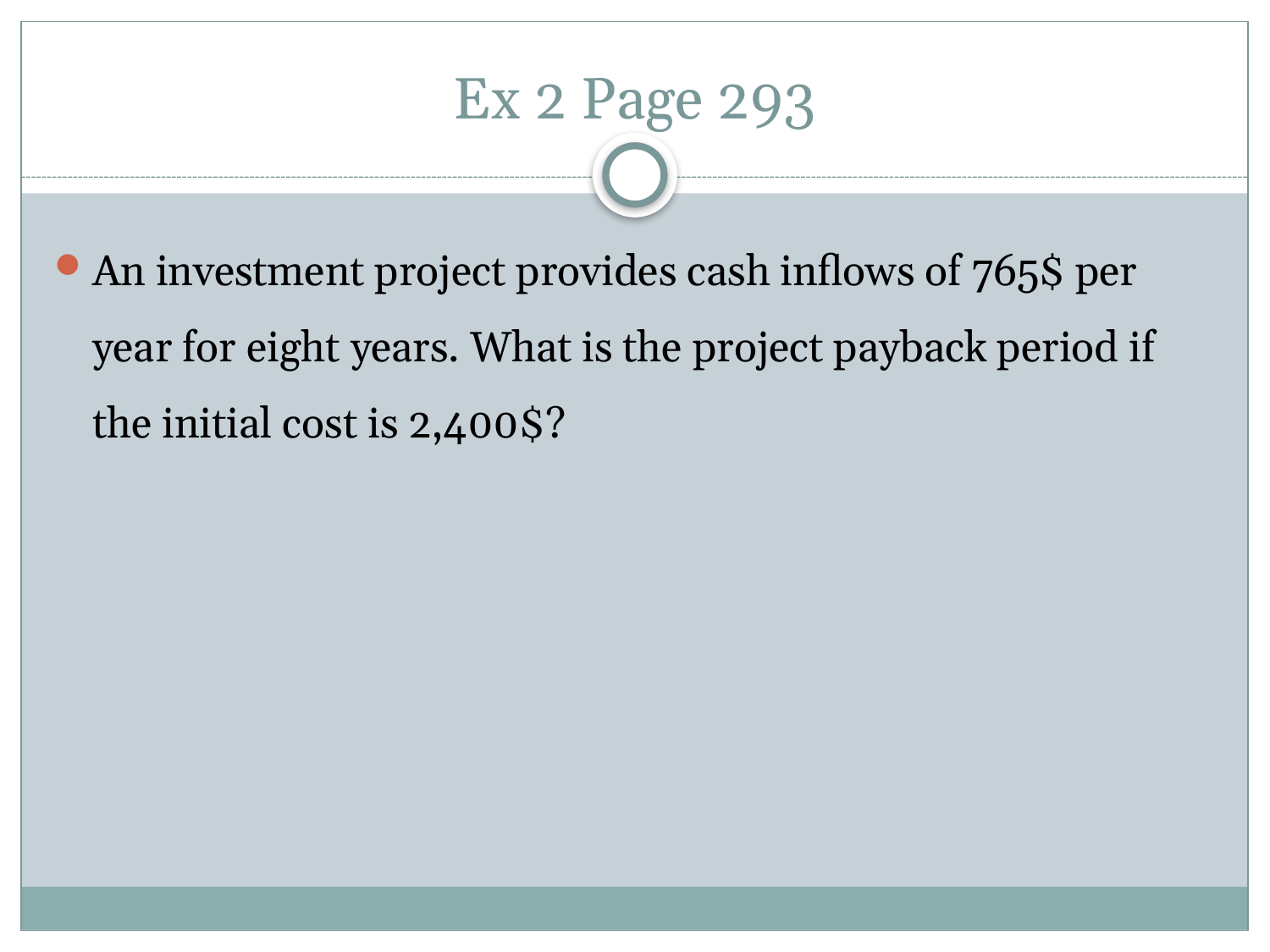

# Ex 2 Page 293
An investment project provides cash inflows of 765$ per year for eight years. What is the project payback period if the initial cost is 2,400$?